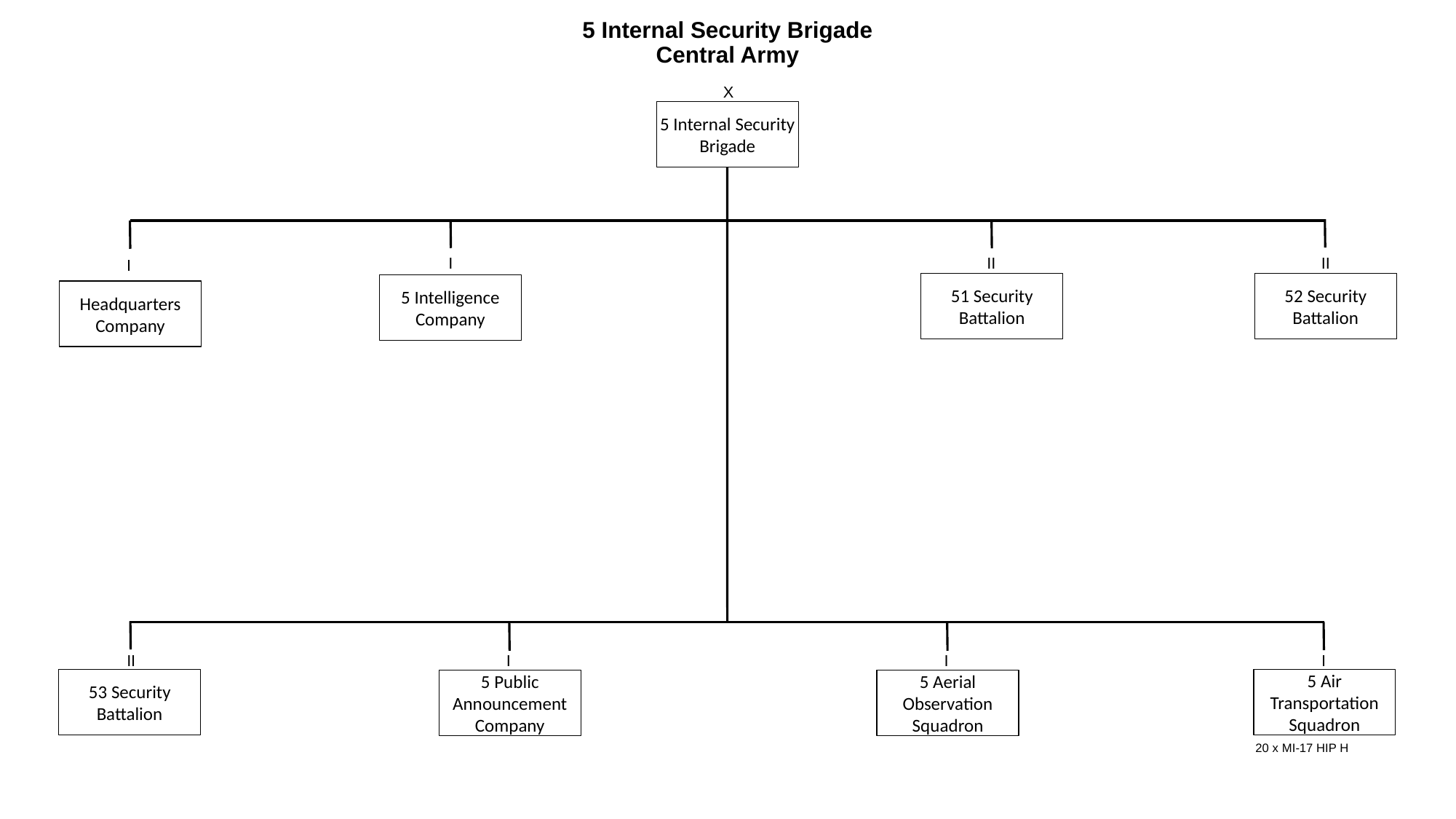

# 5 Internal Security Brigade Central Army
X
5 Internal Security Brigade
II
II
I
I
51 Security Battalion
52 Security Battalion
5 Intelligence
Company
Headquarters
Company
I
I
I
II
53 Security Battalion
5 Air Transportation Squadron
5 Public Announcement Company
5 Aerial Observation Squadron
20 x MI-17 HIP H